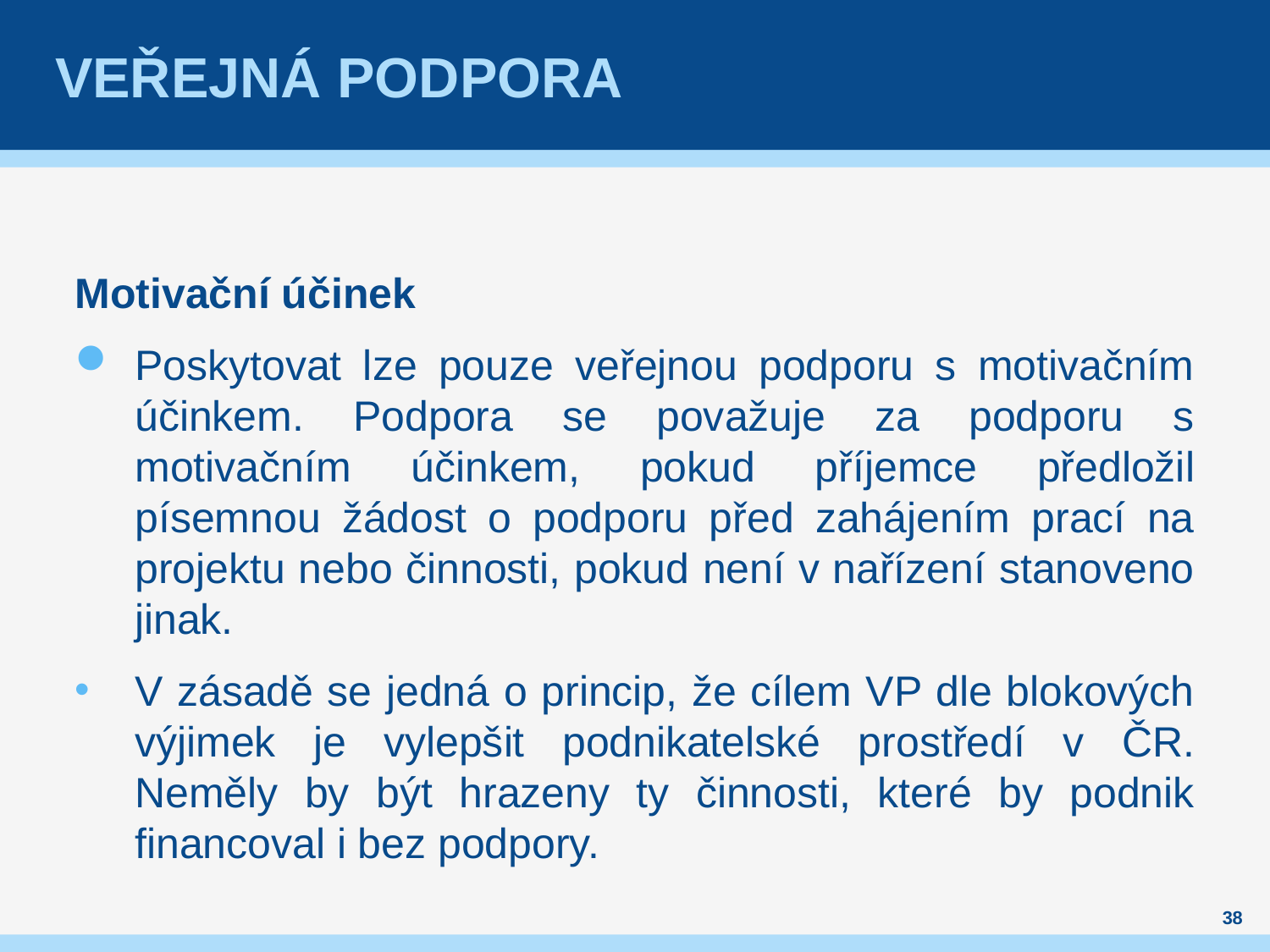

# Veřejná podpora
Motivační účinek
Poskytovat lze pouze veřejnou podporu s motivačním účinkem. Podpora se považuje za podporu s motivačním účinkem, pokud příjemce předložil písemnou žádost o podporu před zahájením prací na projektu nebo činnosti, pokud není v nařízení stanoveno jinak.
V zásadě se jedná o princip, že cílem VP dle blokových výjimek je vylepšit podnikatelské prostředí v ČR. Neměly by být hrazeny ty činnosti, které by podnik financoval i bez podpory.
38